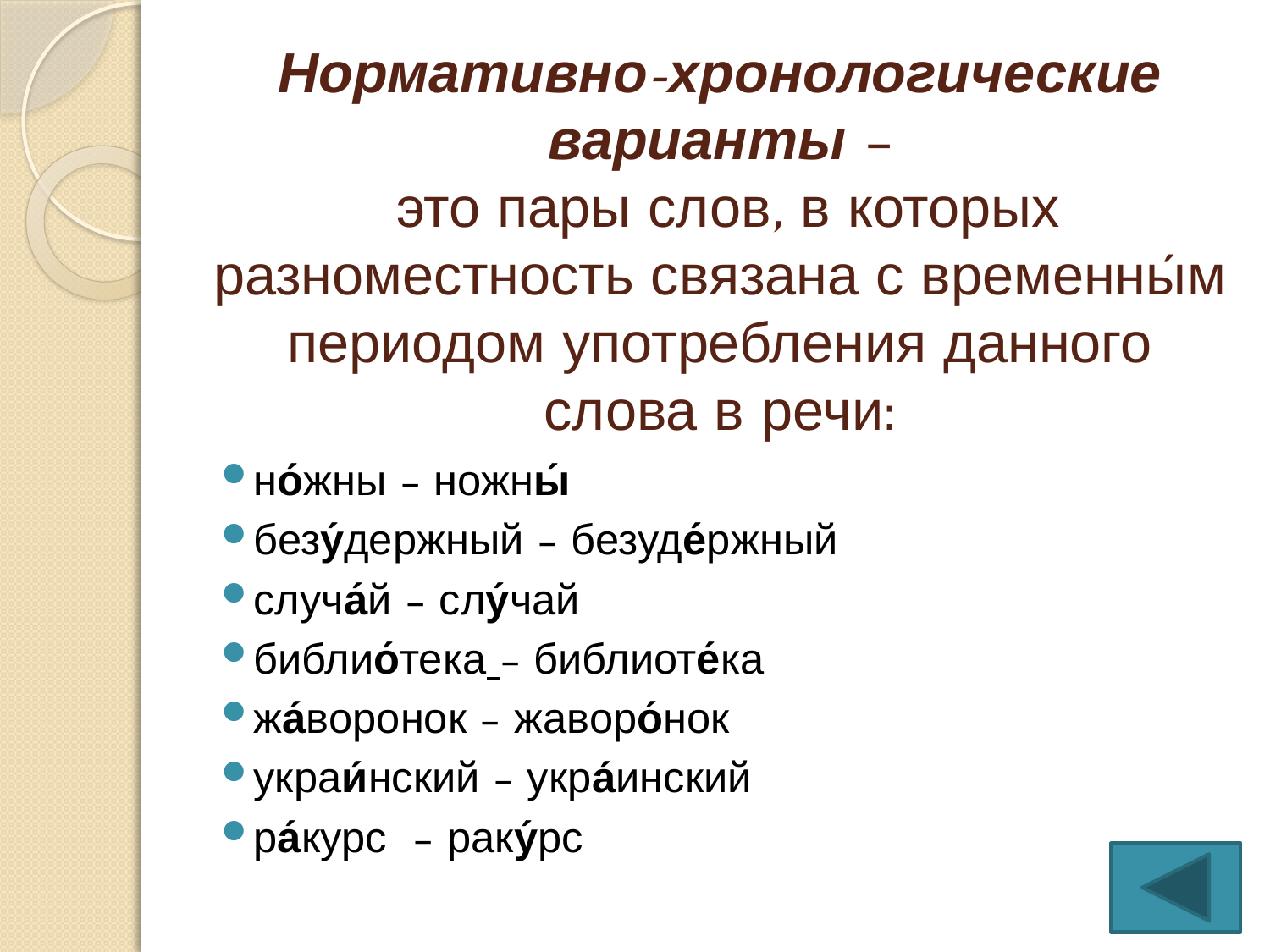

# Нормативно-хронологические варианты – это пары слов, в которых разноместность связана с временны́м периодом употребления данного слова в речи:
но́жны – ножны́
безу́держный – безуде́ржный
случа́й – слу́чай
библио́тека – библиоте́ка
жа́воронок – жаворо́нок
украи́нский – укра́инский
ра́курс  – раку́рс